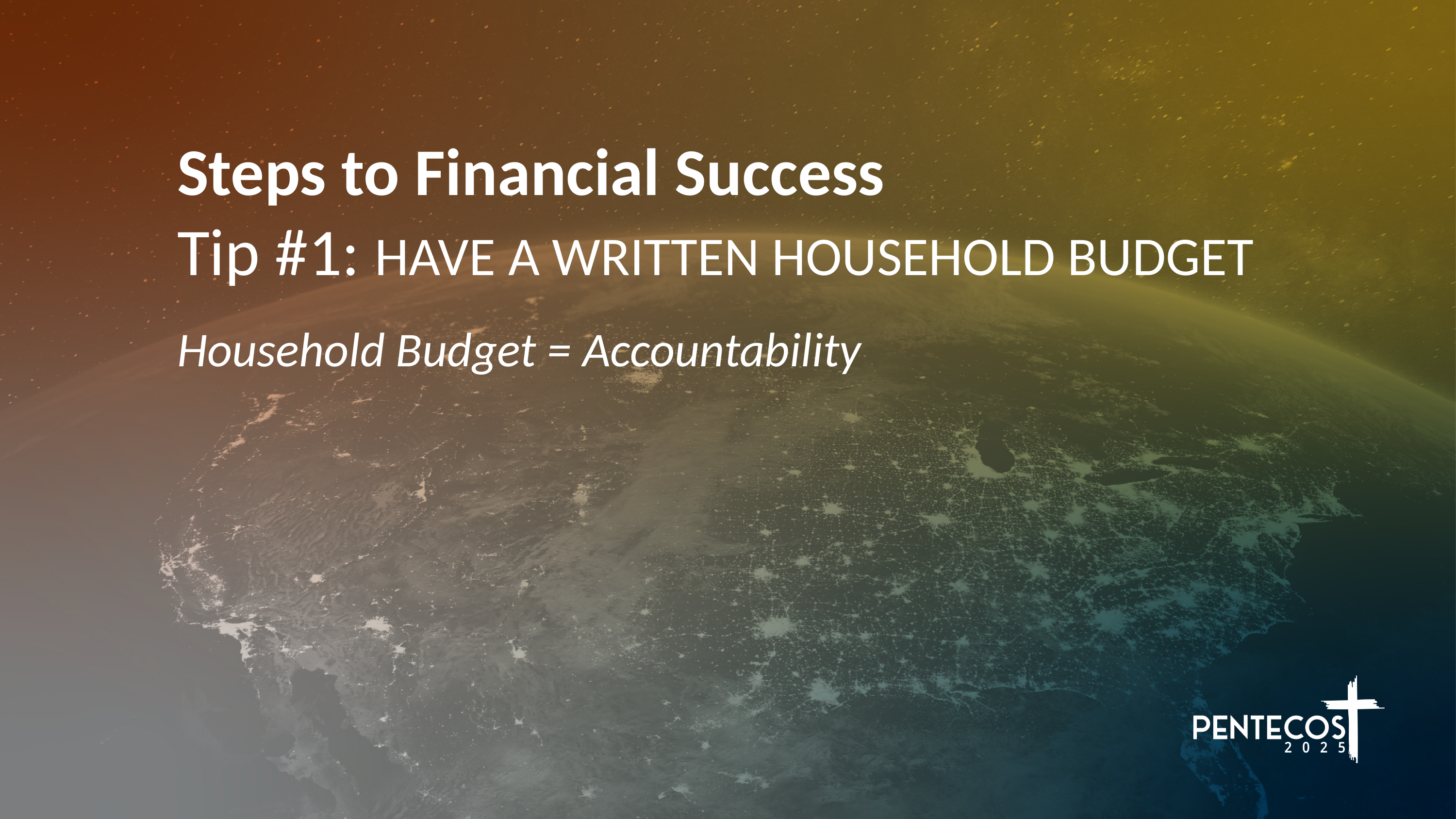

# Steps to Financial Success Tip #1: HAVE A WRITTEN HOUSEHOLD BUDGET Household Budget = Accountability